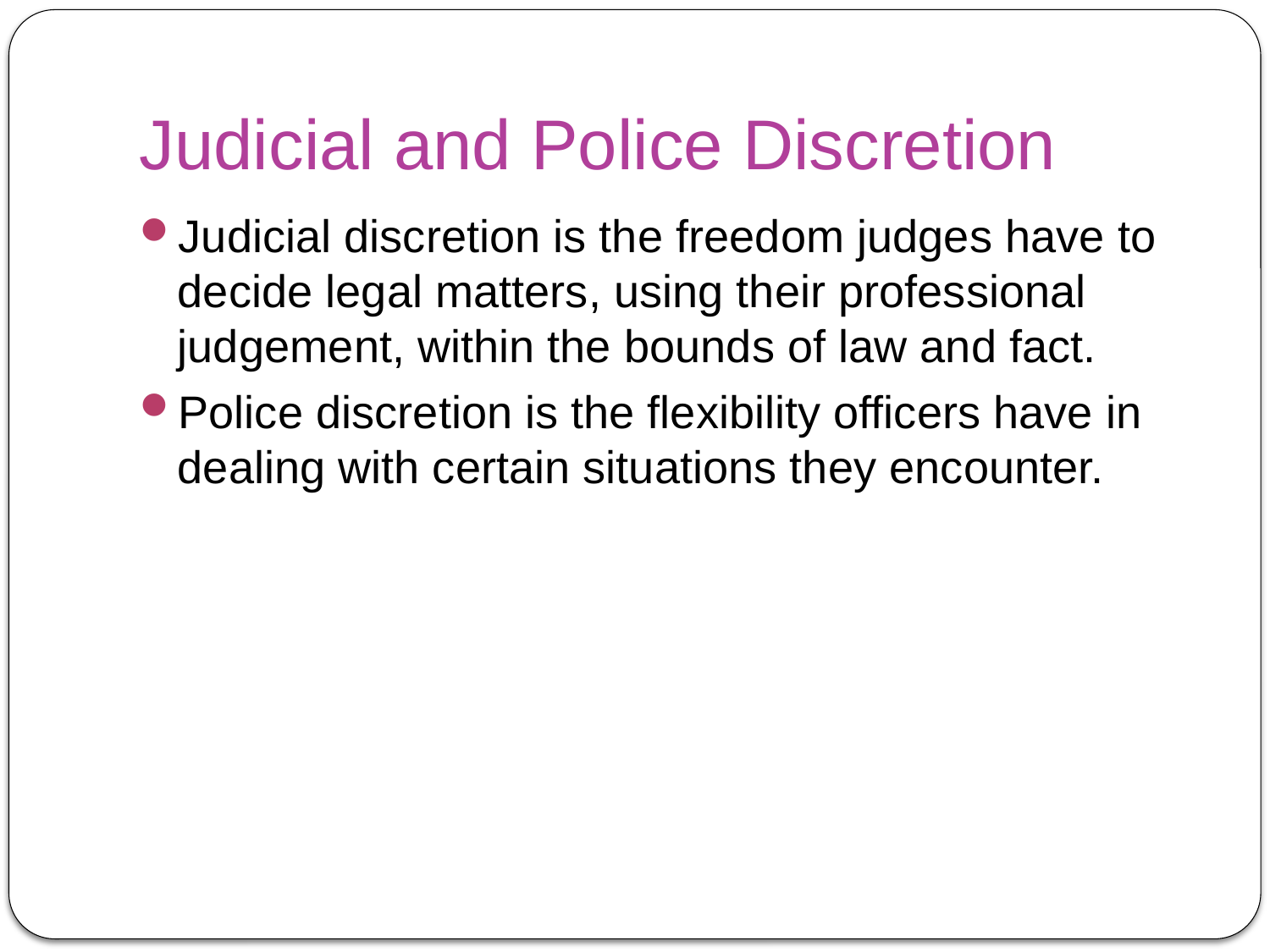

# Judicial and Police Discretion
Judicial discretion is the freedom judges have to decide legal matters, using their professional judgement, within the bounds of law and fact.
Police discretion is the flexibility officers have in dealing with certain situations they encounter.